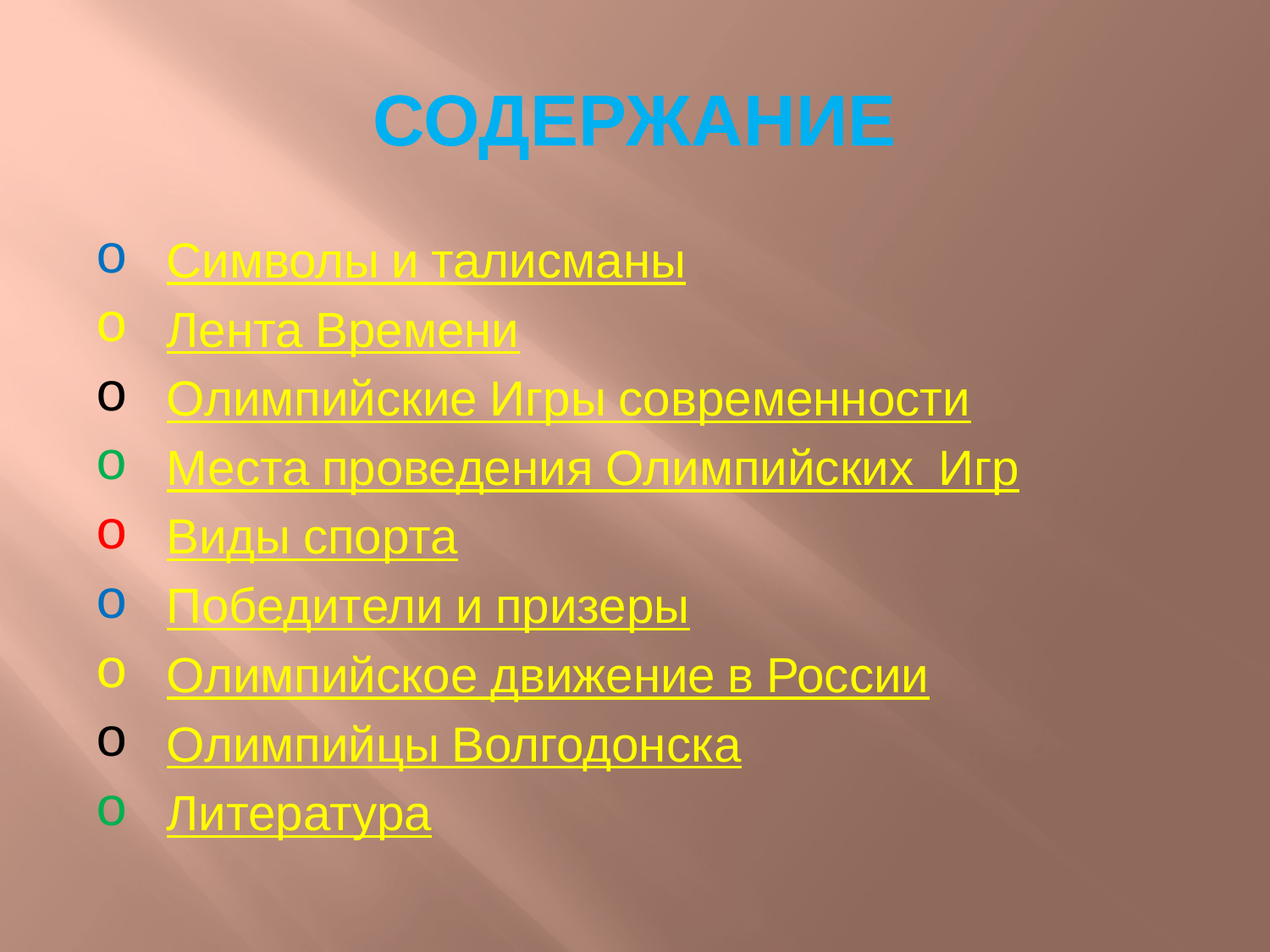

# Содержание
Символы и талисманы
Лента Времени
Олимпийские Игры современности
Места проведения Олимпийских  Игр
Виды спорта
Победители и призеры
Олимпийское движение в России
Олимпийцы Волгодонска
Литература